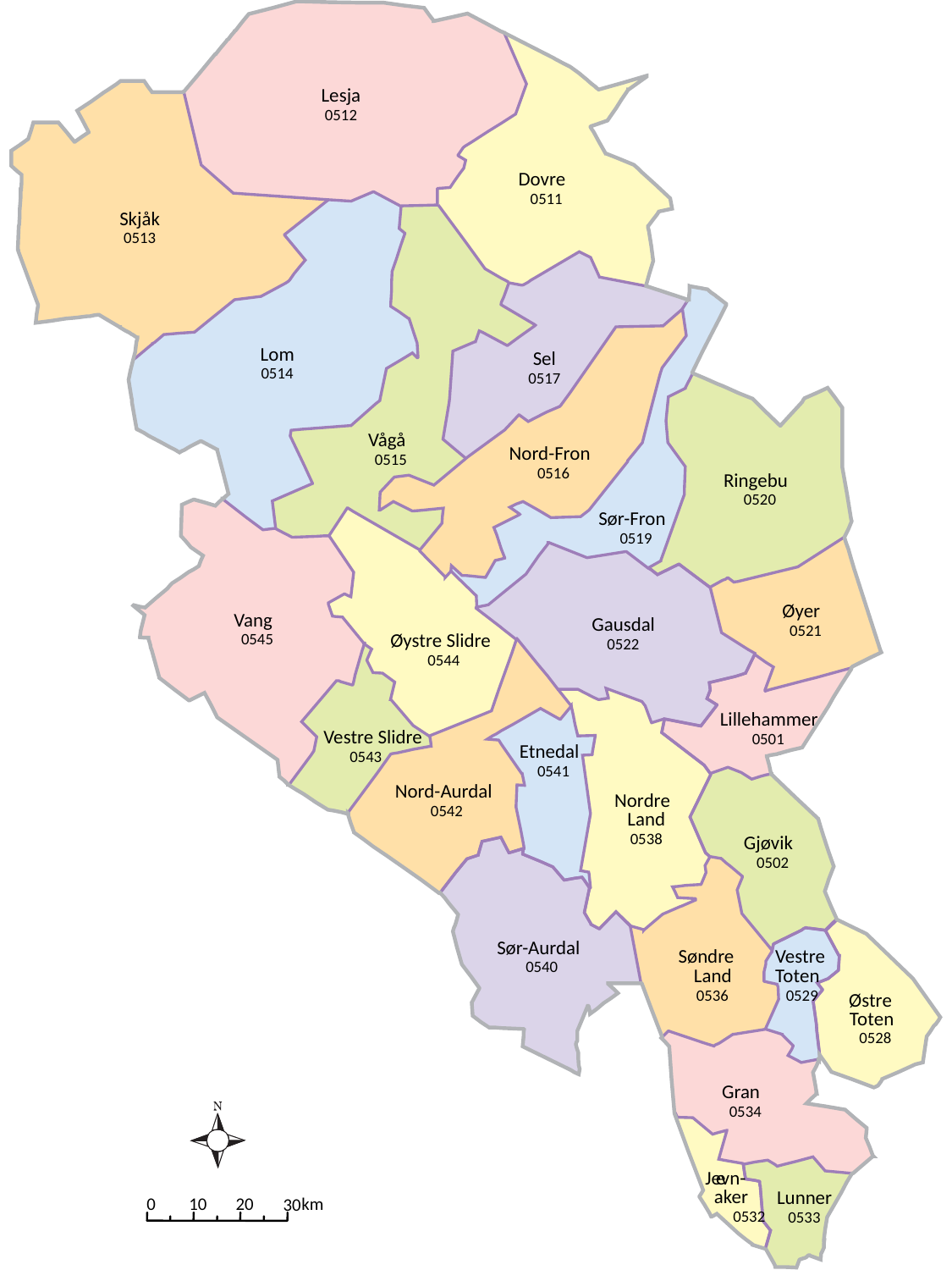

Lesja
0512
Dovre
0511

Skjåk
0513

Lom
Sel
0514
0517

Vågå
Nord-Fron
0515
0516
Ringebu
0520

Sør-Fron

0519

Øyer
Vang
Gausdal
0521
Øystre Slidre
0545
0522

0544

Lillehammer

Vestre Slidre
0501
Etnedal
0543
0541

Nord-Aurdal
Nordre
0542
Land
0538
Gjøvik

0502

Sør-Aurdal
Søndre
Vestre
0540
 Land
Toten
0536
0529
Østre
Toten
0528

Gran
0534

Jevn-
e
  aker
Lunner
km
0
10
20
30
0532
0533